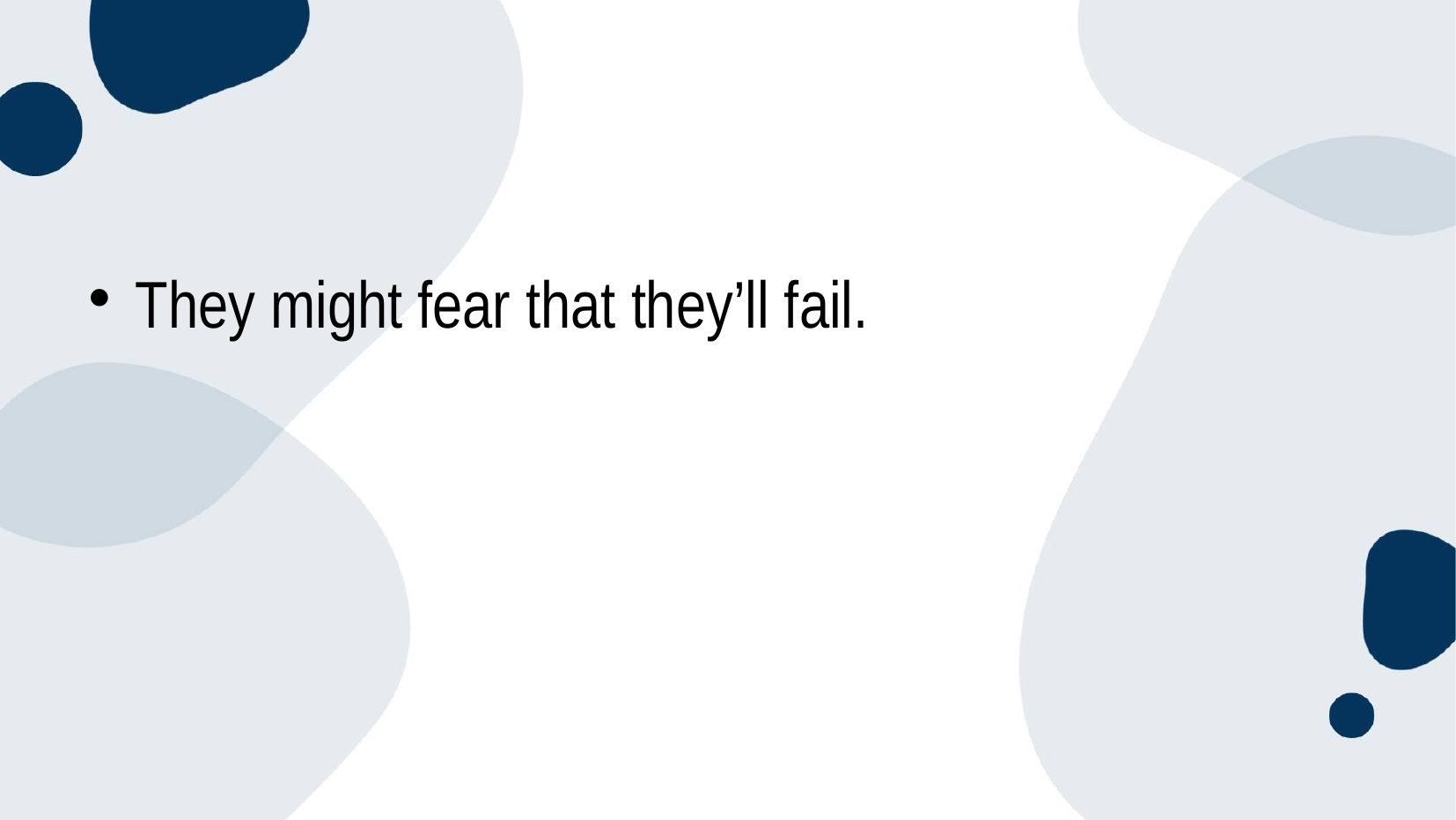

#
They might fear that they’ll fail.